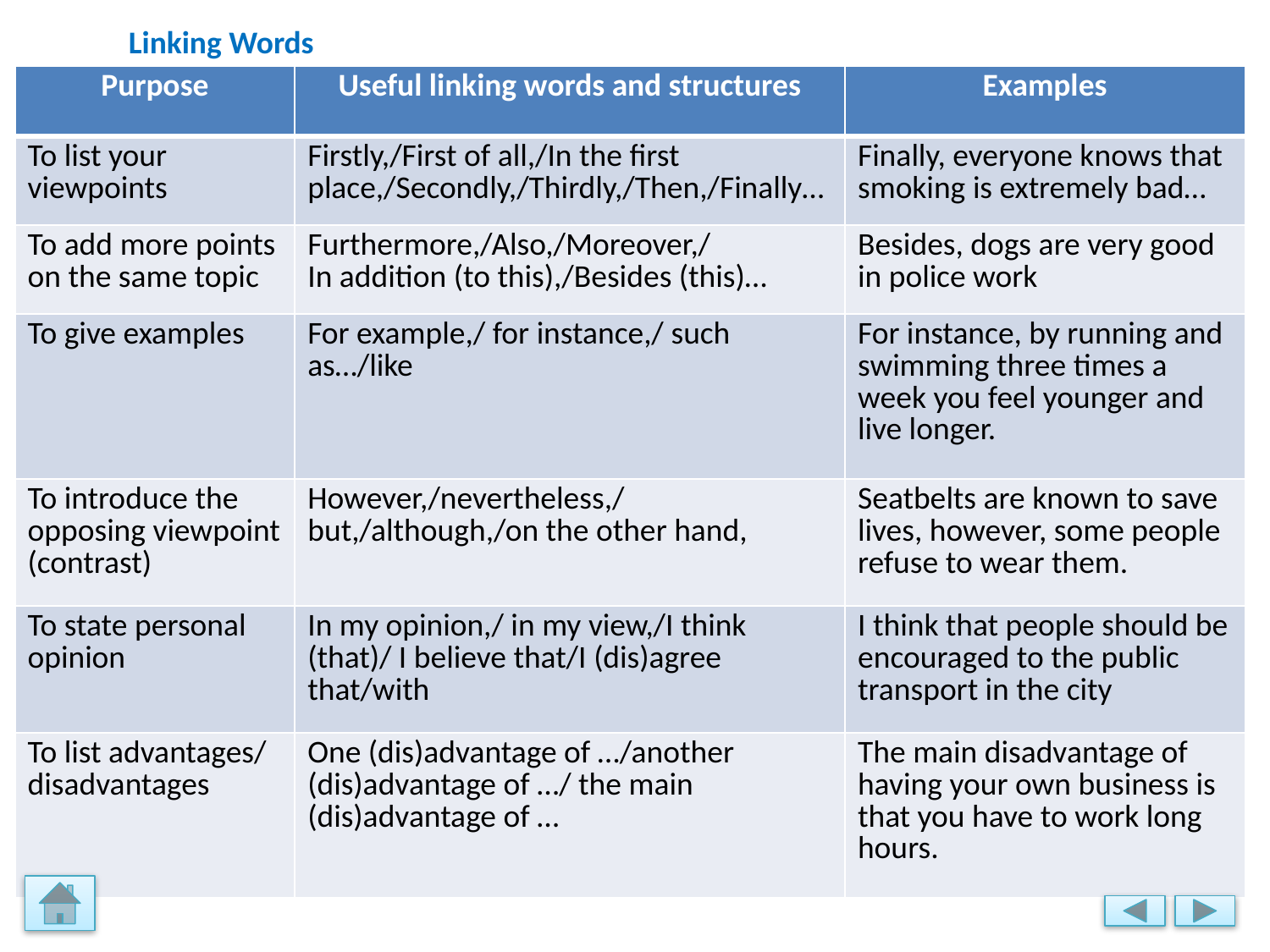

Linking Words
| Purpose | Useful linking words and structures | Examples |
| --- | --- | --- |
| To list your viewpoints | Firstly,/First of all,/In the first place,/Secondly,/Thirdly,/Then,/Finally… | Finally, everyone knows that smoking is extremely bad… |
| To add more points on the same topic | Furthermore,/Also,/Moreover,/ In addition (to this),/Besides (this)… | Besides, dogs are very good in police work |
| To give examples | For example,/ for instance,/ such as…/like | For instance, by running and swimming three times a week you feel younger and live longer. |
| To introduce the opposing viewpoint (contrast) | However,/nevertheless,/ but,/although,/on the other hand, | Seatbelts are known to save lives, however, some people refuse to wear them. |
| To state personal opinion | In my opinion,/ in my view,/I think (that)/ I believe that/I (dis)agree that/with | I think that people should be encouraged to the public transport in the city |
| To list advantages/ disadvantages | One (dis)advantage of …/another (dis)advantage of …/ the main (dis)advantage of … | The main disadvantage of having your own business is that you have to work long hours. |